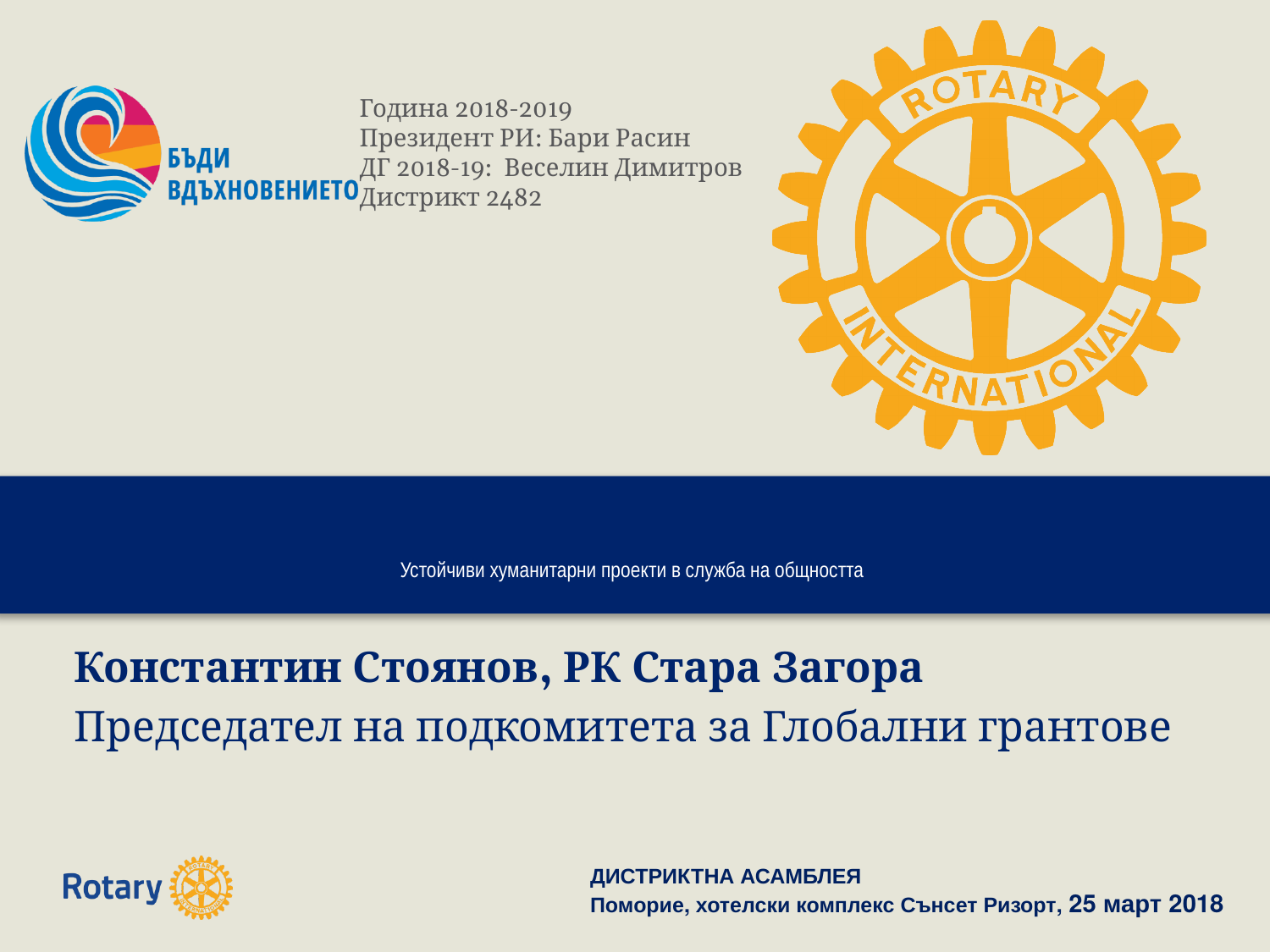

# Устойчиви хуманитарни проекти в служба на общността
Константин Стоянов, РК Стара Загора
Председател на подкомитета за Глобални грантове